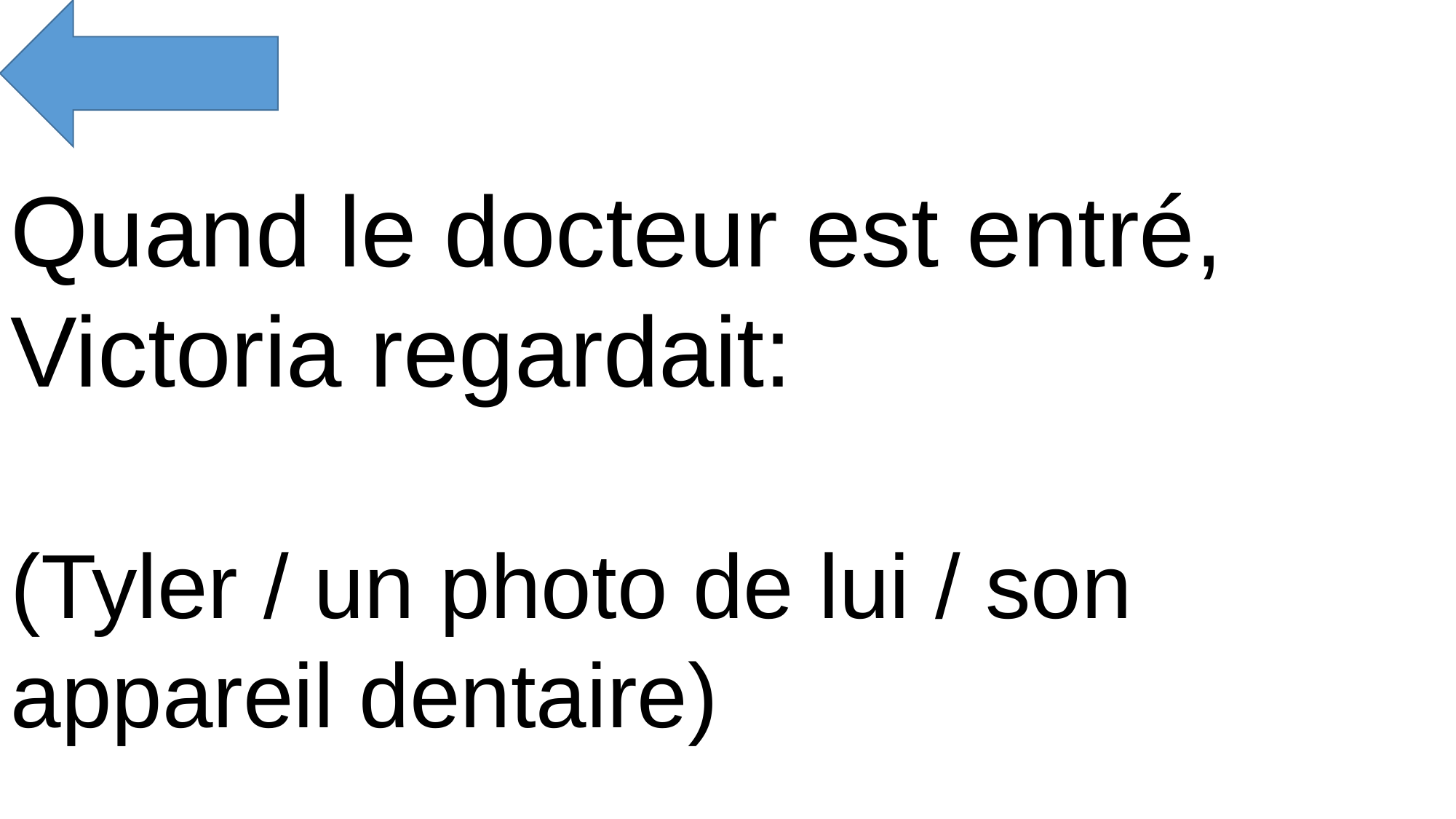

Quand le docteur est entré, Victoria regardait:

(Tyler / un photo de lui / son appareil dentaire)